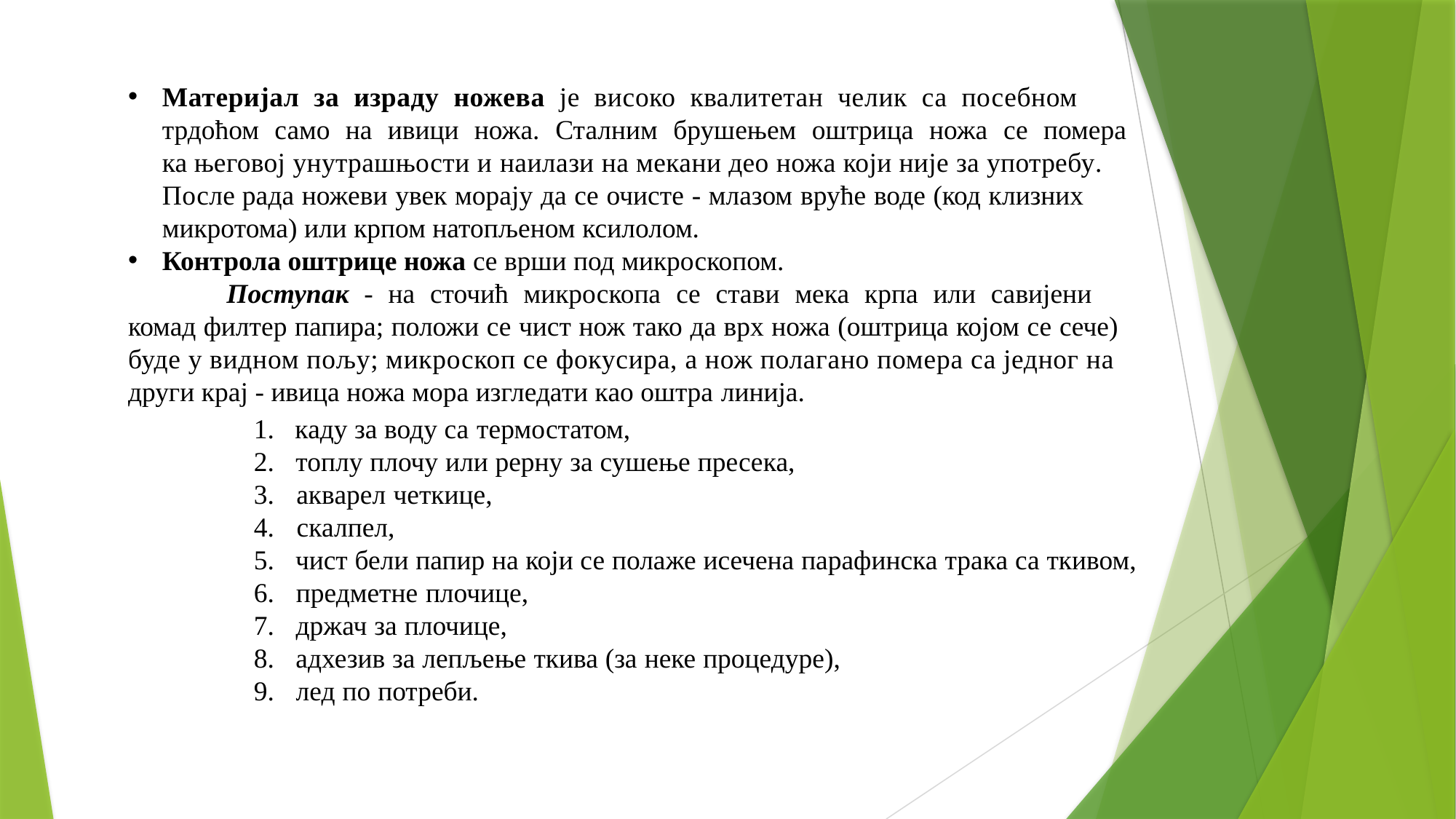

Материјал  за  израду  ножева  је  високо  квалитетан  челик  са  посебном трдоћом  само  на  ивици  ножа.  Сталним  брушењем  оштрица  ножа  се  помера  ка његовој унутрашњости и наилази на мекани део ножа који није за употребу. После рада ножеви увек морају да се очисте - млазом вруће воде (код клизних микротома) или крпом натопљеном ксилолом.
Контрола оштрице ножа се врши под микроскопом.
Поступак  -  на  сточић  микроскопа  се  стави  мека  крпа  или  савијени комад филтер папира; положи се чист нож тако да врх ножа (оштрица којом се сече) буде у видном пољу; микроскоп се фокусира, а нож полагано помера са једног на други крај - ивица ножа мора изгледати као оштра линија.
1.   каду за воду са термостатом,
2.   топлу плочу или рерну за сушење пресека,
3.   акварел четкице,
4.   скалпел,
5.   чист бели папир на који се полаже исечена парафинска трака са ткивом,
6.   предметне плочице,
7.   држач за плочице,
8.   адхезив за лепљење ткива (за неке процедуре),
9.   лед по потреби.